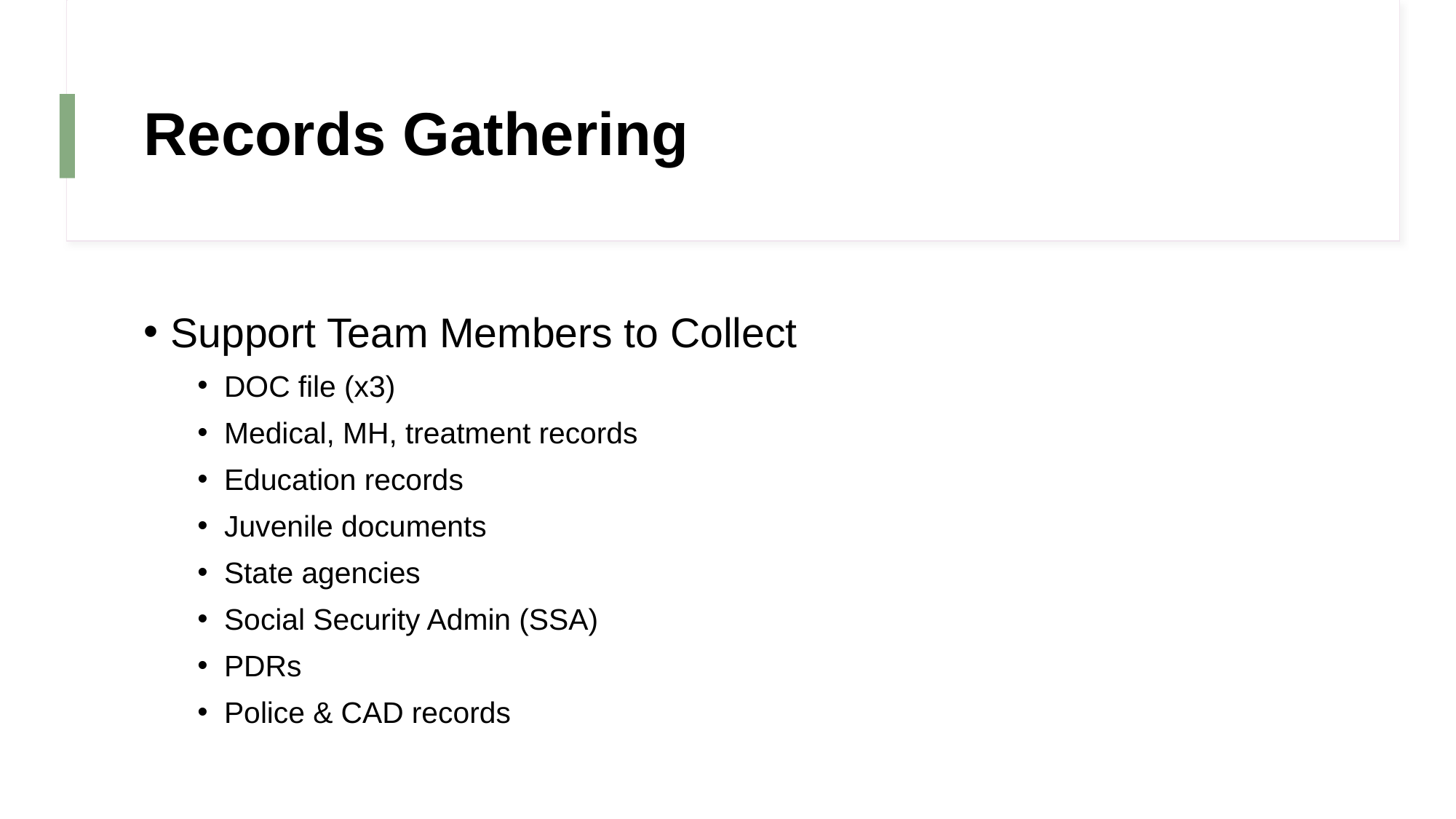

# Records Gathering
Support Team Members to Collect
DOC file (x3)
Medical, MH, treatment records
Education records
Juvenile documents
State agencies
Social Security Admin (SSA)
PDRs
Police & CAD records